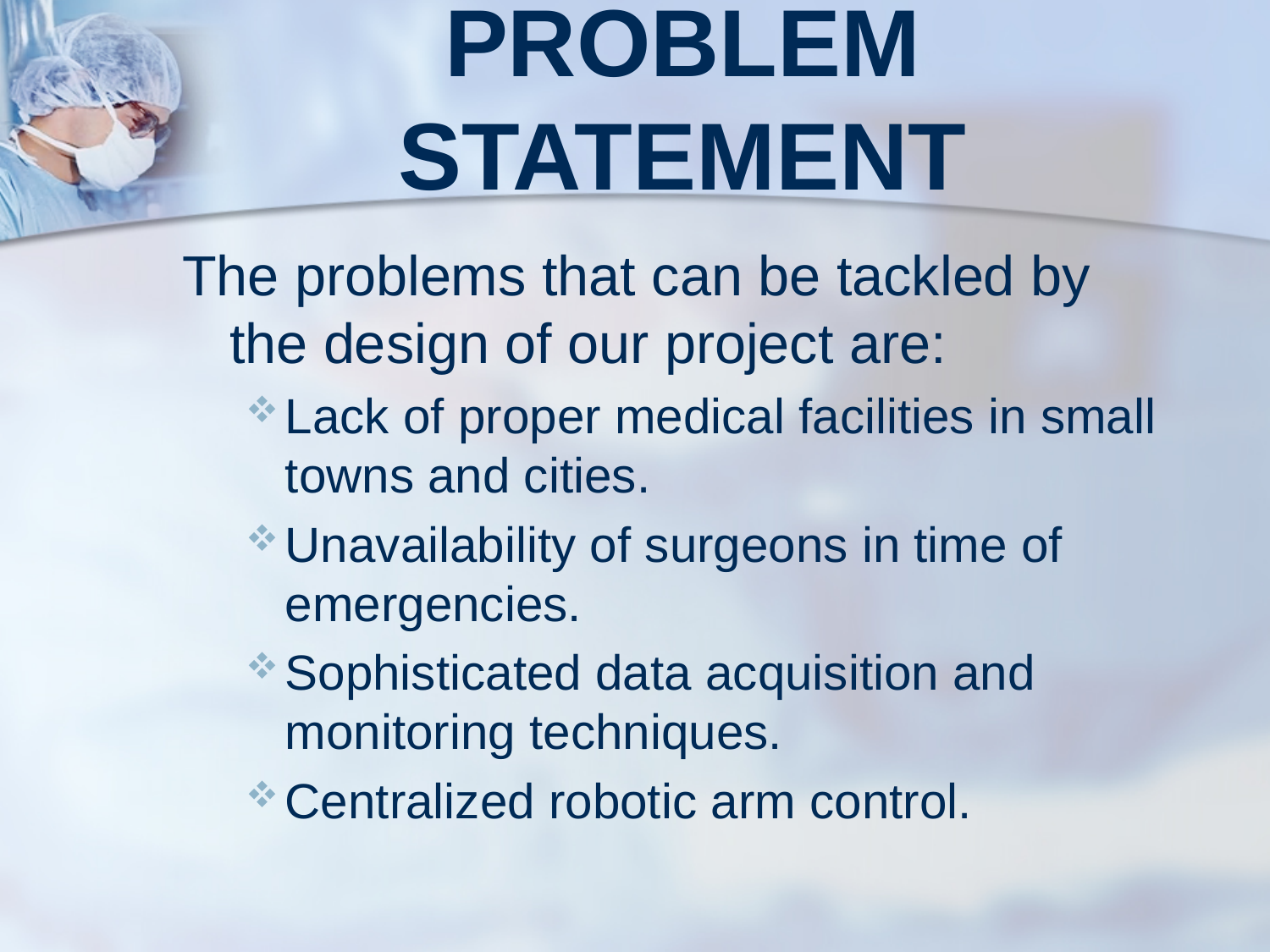

# Problem statement
The problems that can be tackled by the design of our project are:
Lack of proper medical facilities in small towns and cities.
Unavailability of surgeons in time of emergencies.
Sophisticated data acquisition and monitoring techniques.
Centralized robotic arm control.